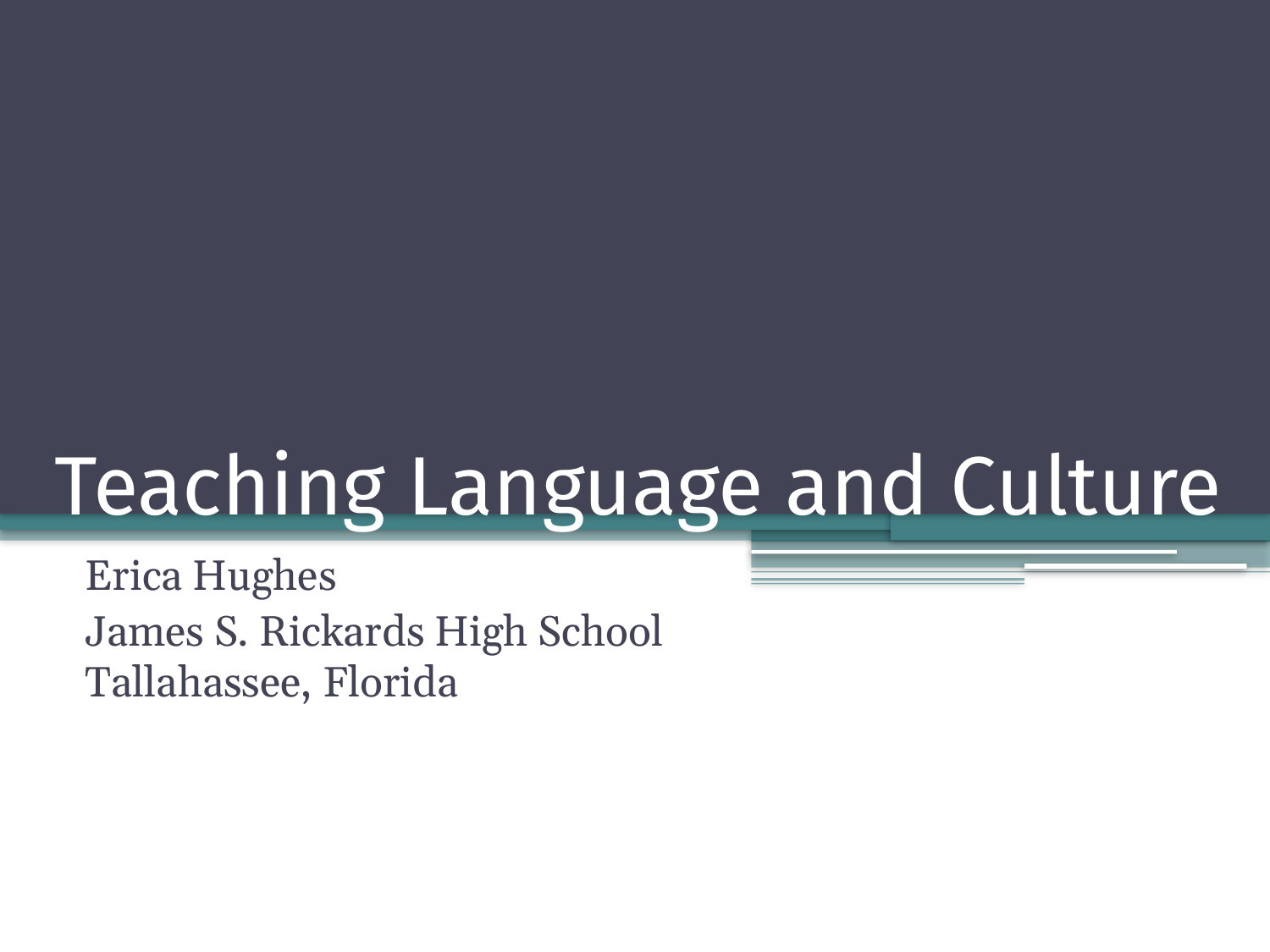

# Teaching Language and Culture
Erica Hughes
James S. Rickards High School Tallahassee, Florida